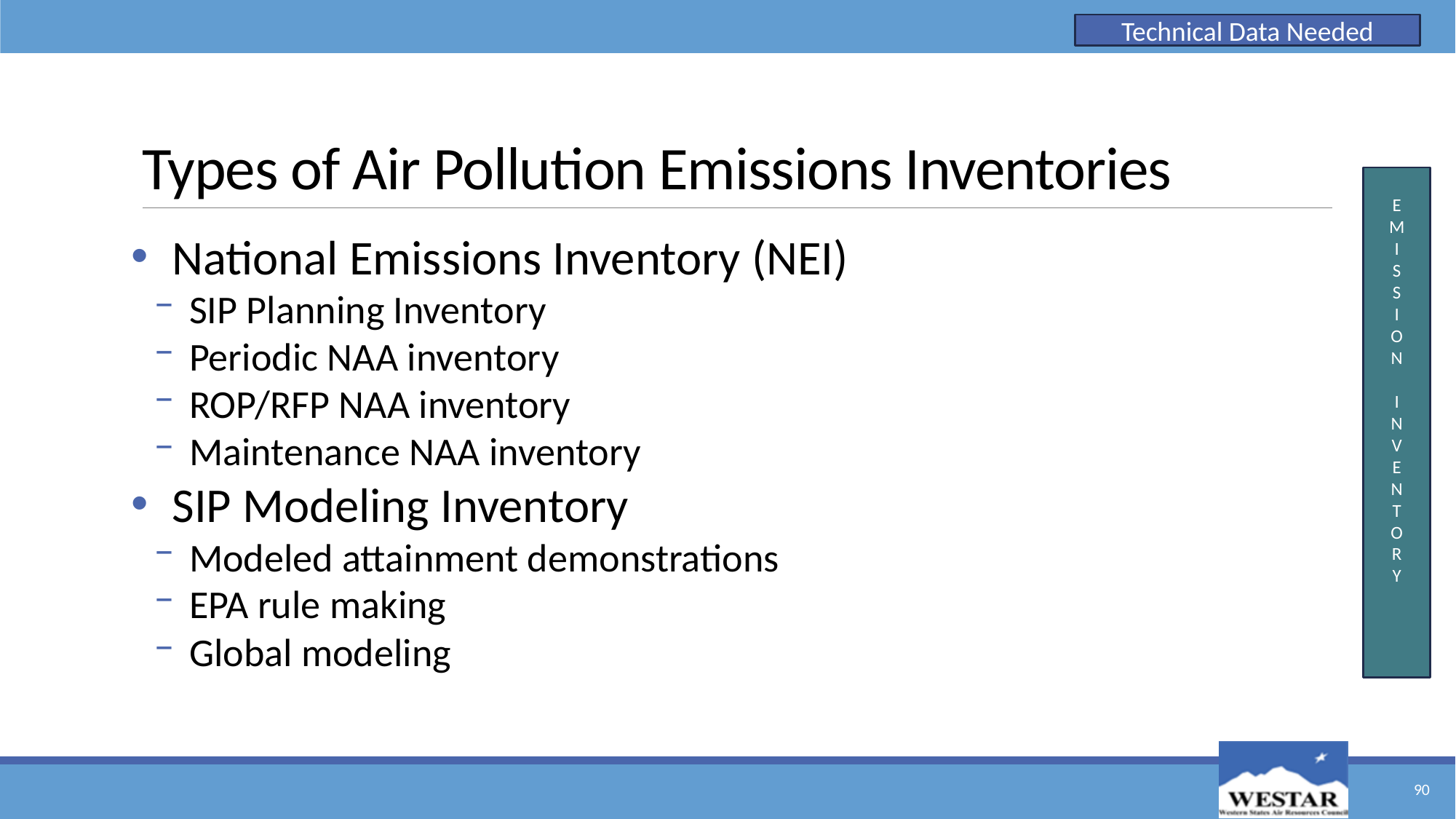

Technical Data Needed
# Types of Air Pollution Emissions Inventories
E
M
I
S
S
I
O
N

I
N
V
E
N
T
O
R
Y

National Emissions Inventory (NEI)
SIP Planning Inventory
Periodic NAA inventory
ROP/RFP NAA inventory
Maintenance NAA inventory
SIP Modeling Inventory
Modeled attainment demonstrations
EPA rule making
Global modeling

90